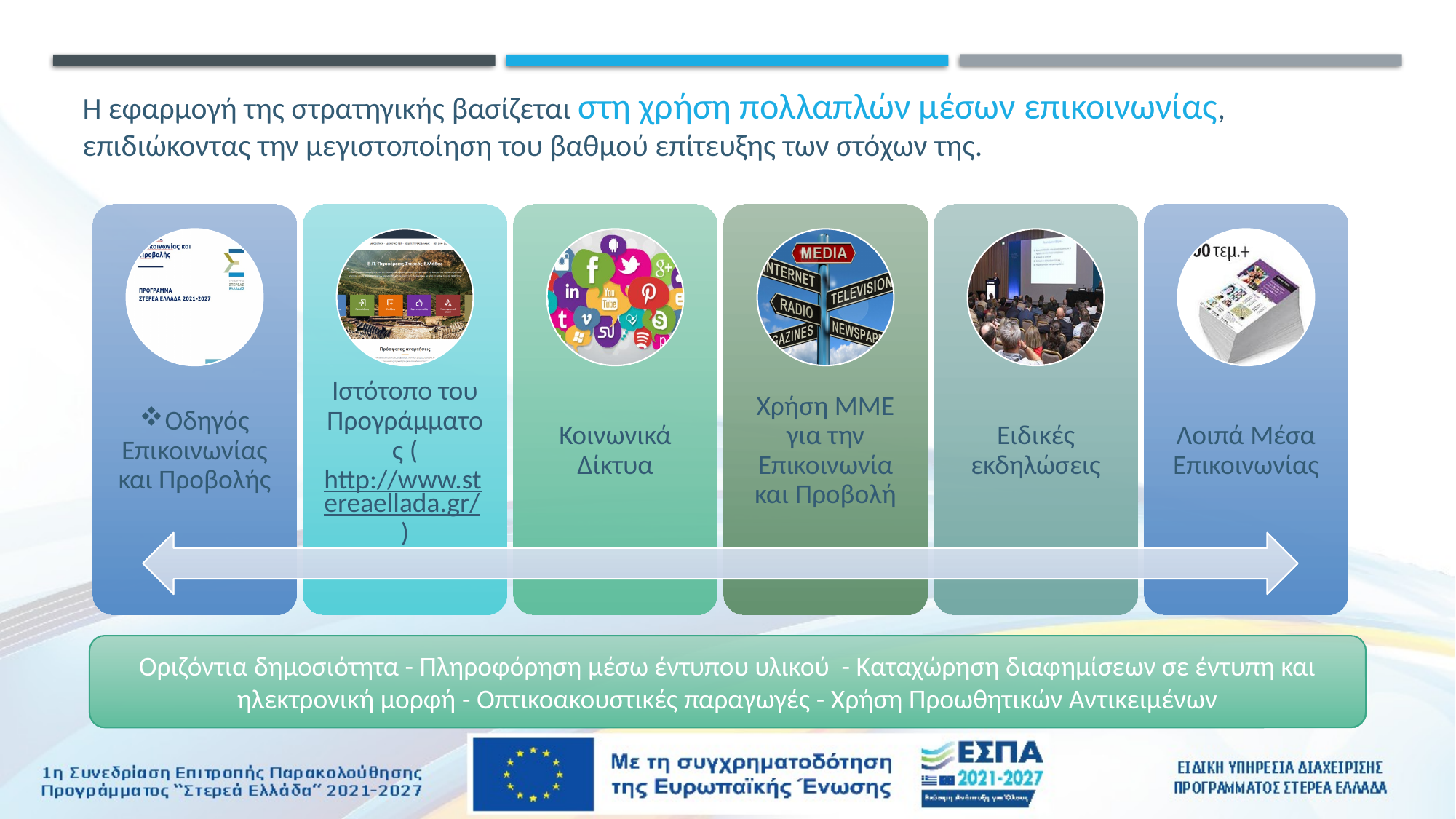

Η εφαρμογή της στρατηγικής βασίζεται στη χρήση πολλαπλών μέσων επικοινωνίας, επιδιώκοντας την μεγιστοποίηση του βαθμού επίτευξης των στόχων της.
Οδηγός Επικοινωνίας και Προβολής
Ιστότοπο του Προγράμματος (http://www.stereaellada.gr/)
Κοινωνικά Δίκτυα
Χρήση ΜΜΕ για την Επικοινωνία και Προβολή
Ειδικές εκδηλώσεις
Λοιπά Μέσα Επικοινωνίας
Οριζόντια δημοσιότητα - Πληροφόρηση μέσω έντυπου υλικού  - Καταχώρηση διαφημίσεων σε έντυπη και ηλεκτρονική μορφή - Οπτικοακουστικές παραγωγές - Χρήση Προωθητικών Αντικειμένων